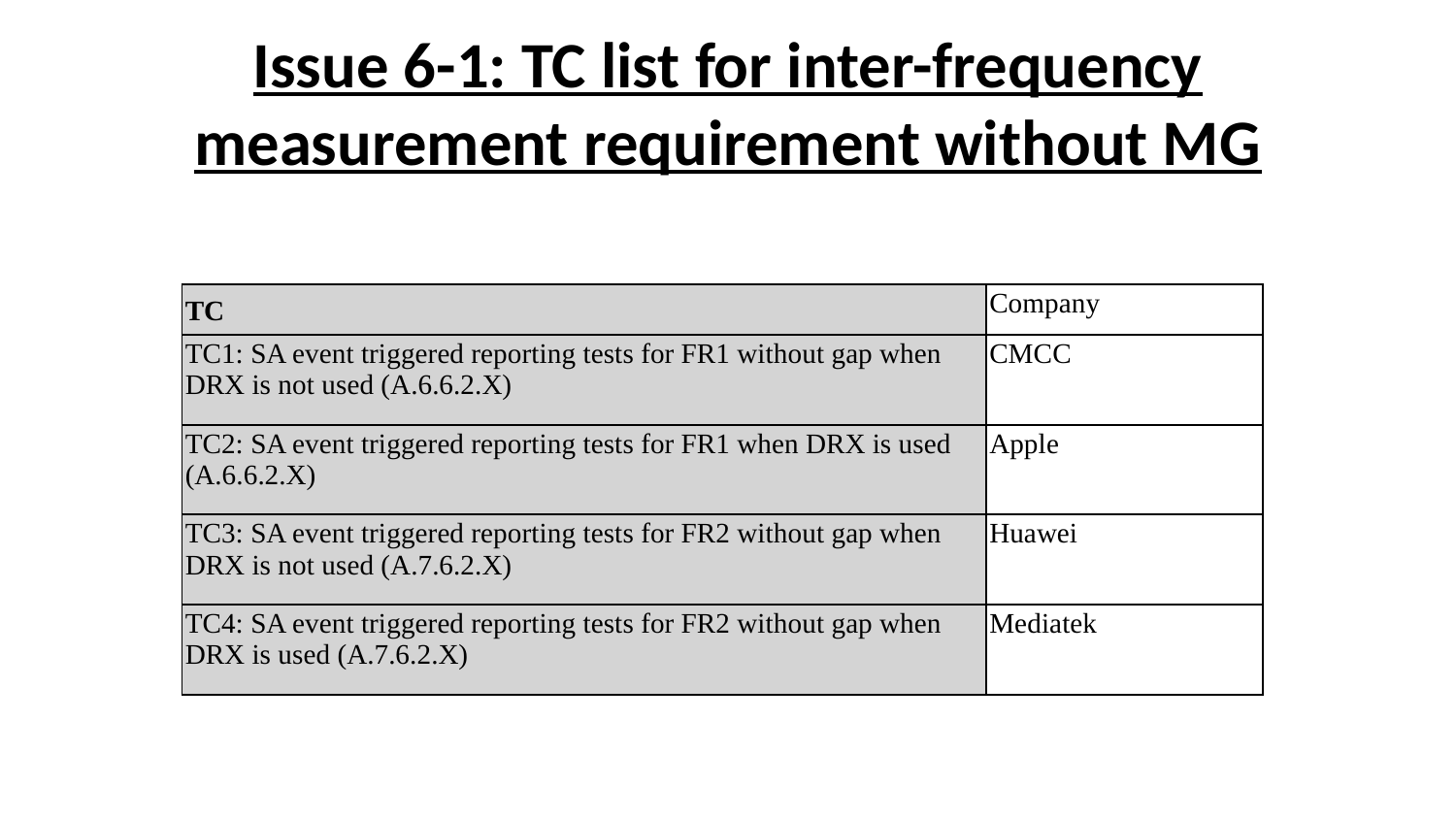

# Issue 6-1: TC list for inter-frequency measurement requirement without MG
| TC | Company |
| --- | --- |
| TC1: SA event triggered reporting tests for FR1 without gap when DRX is not used (A.6.6.2.X) | CMCC |
| TC2: SA event triggered reporting tests for FR1 when DRX is used (A.6.6.2.X) | Apple |
| TC3: SA event triggered reporting tests for FR2 without gap when DRX is not used (A.7.6.2.X) | Huawei |
| TC4: SA event triggered reporting tests for FR2 without gap when DRX is used (A.7.6.2.X) | Mediatek |